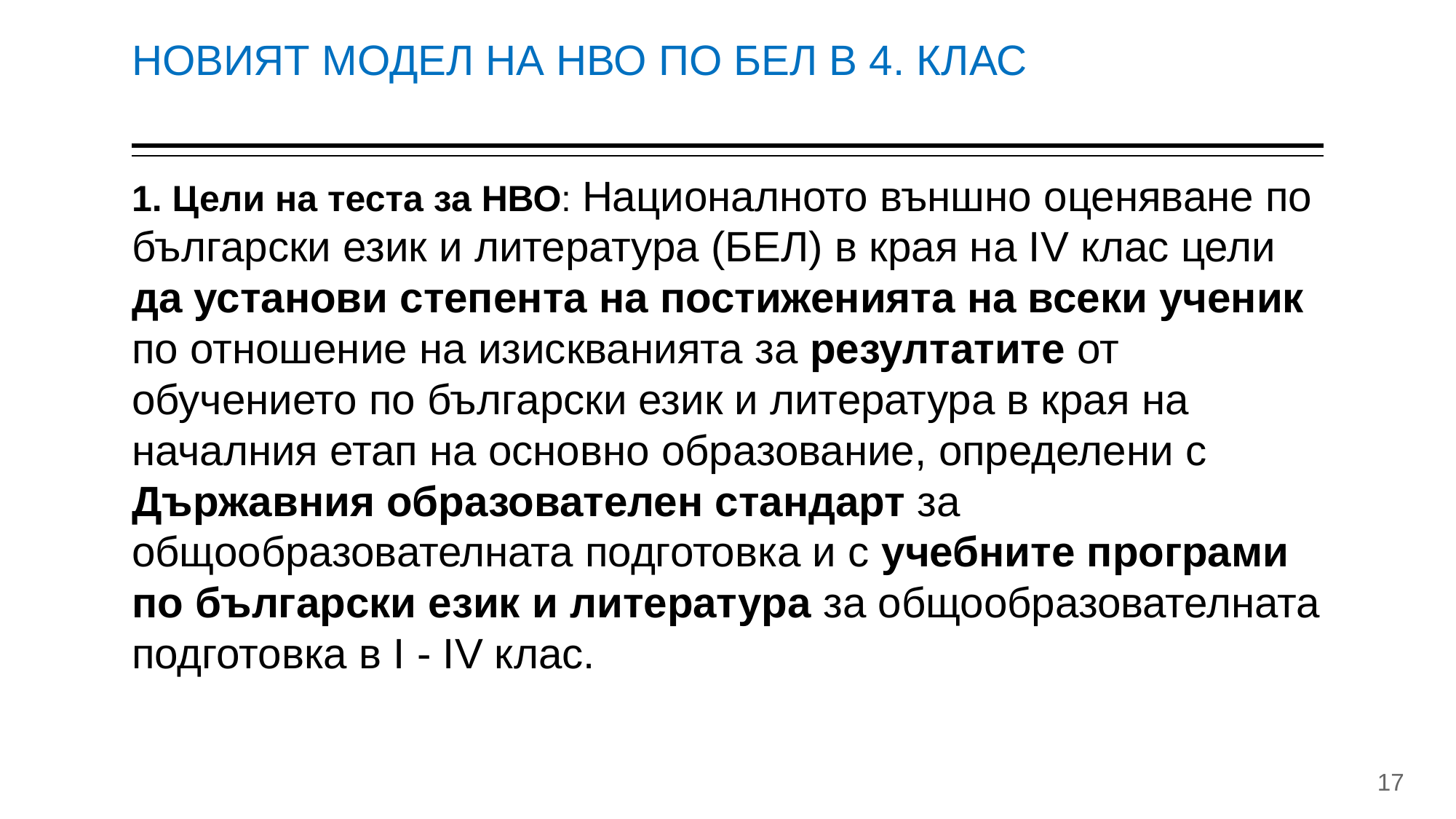

# НОВИЯТ МОДЕЛ НА НВО ПО БЕЛ В 4. КЛАС
1. Цели на теста за НВО: Националното външно оценяване по български език и литература (БЕЛ) в края на IV клас цели да установи степента на постиженията на всеки ученик по отношение на изискванията за резултатите от обучението по български език и литература в края на началния етап на основно образование, определени с Държавния образователен стандарт за общообразователната подготовка и с учебните програми по български език и литература за общообразователната подготовка в I - IV клас.
17